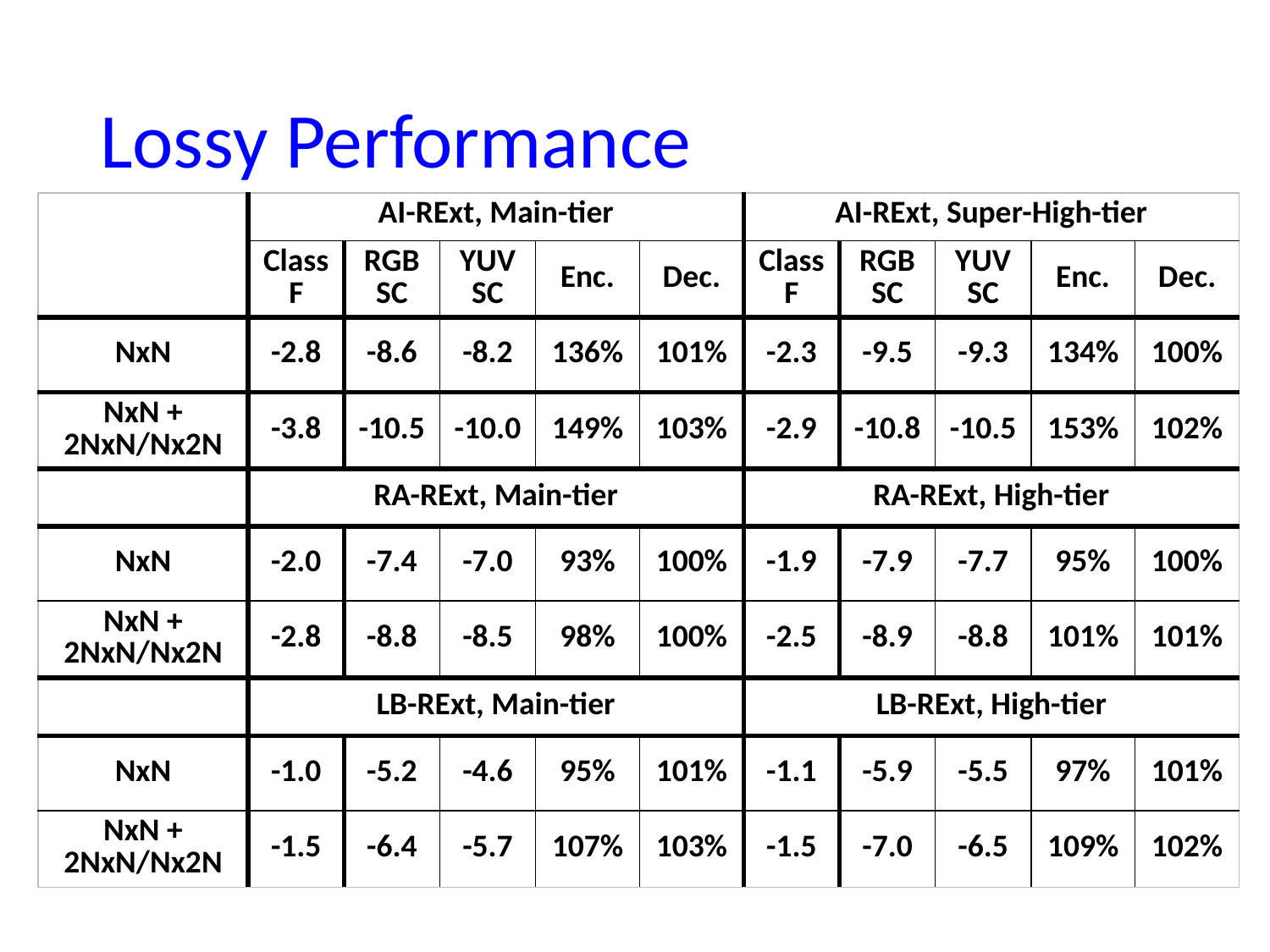

# Lossy Performance
|  | AI-RExt, Main-tier |  |  |  |  | AI-RExt, Super-High-tier |  |  |  |  |
| --- | --- | --- | --- | --- | --- | --- | --- | --- | --- | --- |
|  | Class F | RGB SC | YUV SC | Enc. | Dec. | Class F | RGB SC | YUV SC | Enc. | Dec. |
| NxN | -2.8 | -8.6 | -8.2 | 136% | 101% | -2.3 | -9.5 | -9.3 | 134% | 100% |
| NxN + 2NxN/Nx2N | -3.8 | -10.5 | -10.0 | 149% | 103% | -2.9 | -10.8 | -10.5 | 153% | 102% |
|  | RA-RExt, Main-tier |  |  |  |  | RA-RExt, High-tier |  |  |  |  |
| NxN | -2.0 | -7.4 | -7.0 | 93% | 100% | -1.9 | -7.9 | -7.7 | 95% | 100% |
| NxN + 2NxN/Nx2N | -2.8 | -8.8 | -8.5 | 98% | 100% | -2.5 | -8.9 | -8.8 | 101% | 101% |
|  | LB-RExt, Main-tier |  |  |  |  | LB-RExt, High-tier |  |  |  |  |
| NxN | -1.0 | -5.2 | -4.6 | 95% | 101% | -1.1 | -5.9 | -5.5 | 97% | 101% |
| NxN + 2NxN/Nx2N | -1.5 | -6.4 | -5.7 | 107% | 103% | -1.5 | -7.0 | -6.5 | 109% | 102% |